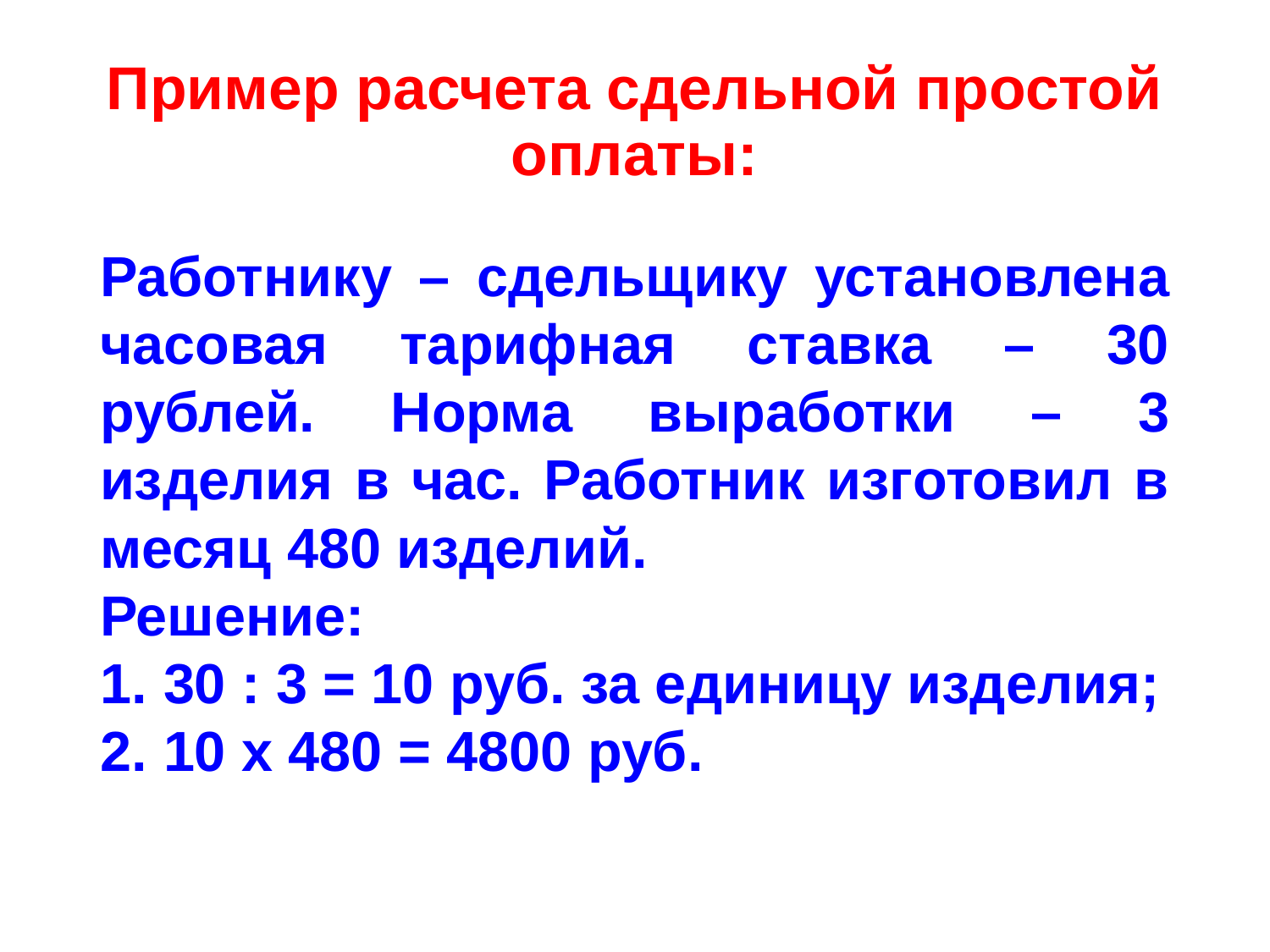

# Пример расчета сдельной простой оплаты:
Работнику – сдельщику установлена часовая тарифная ставка – 30 рублей. Норма выработки – 3 изделия в час. Работник изготовил в месяц 480 изделий.
Решение:
30 : 3 = 10 руб. за единицу изделия;
10 х 480 = 4800 руб.